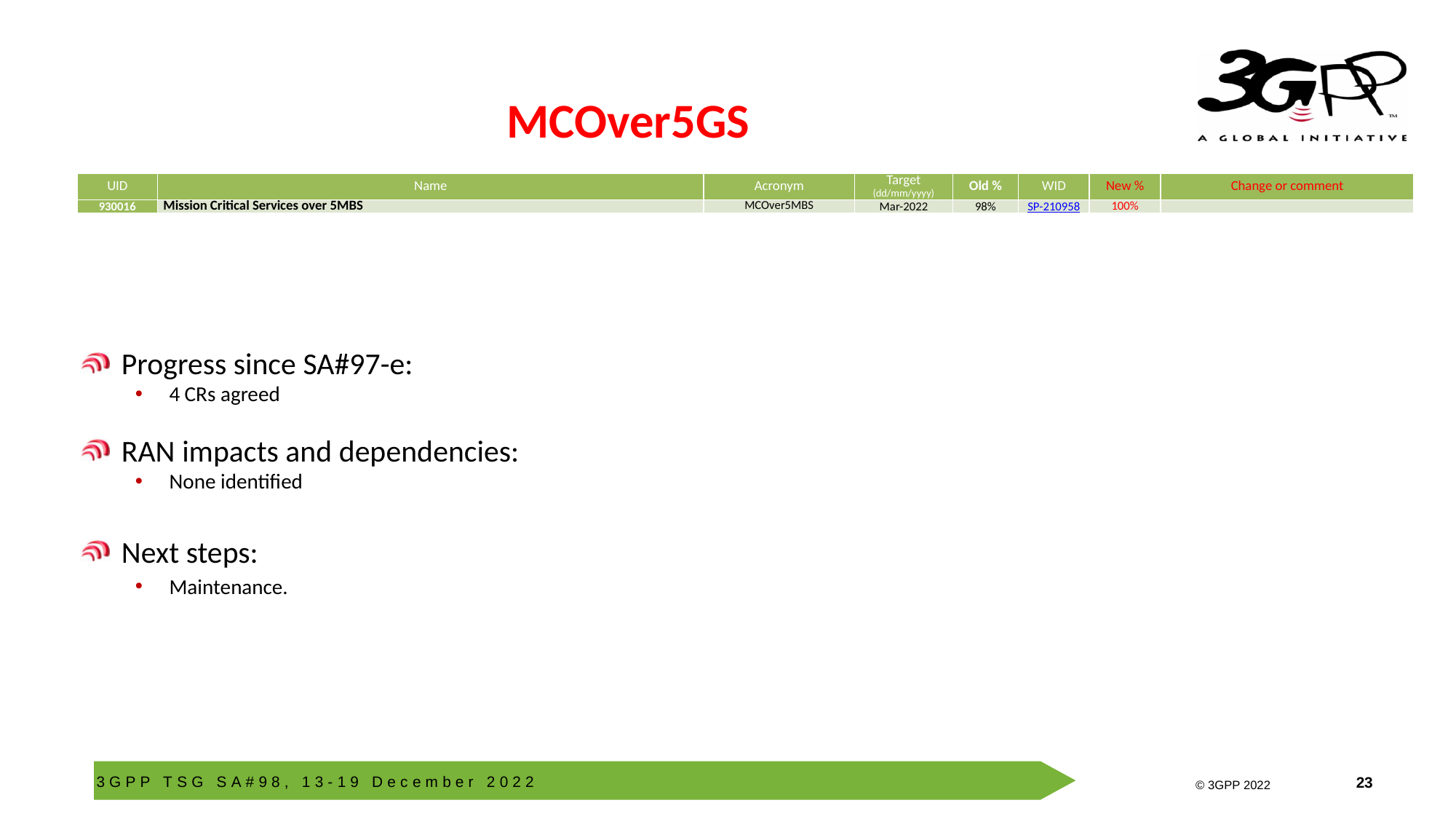

# MCOver5GS
| UID | Name | Acronym | Target (dd/mm/yyyy) | Old % | WID | New % | Change or comment |
| --- | --- | --- | --- | --- | --- | --- | --- |
| 930016 | Mission Critical Services over 5MBS | MCOver5MBS | Mar-2022 | 98% | SP-210958 | 100% |  |
Progress since SA#97-e:
4 CRs agreed

RAN impacts and dependencies:
None identified

Next steps:
Maintenance.